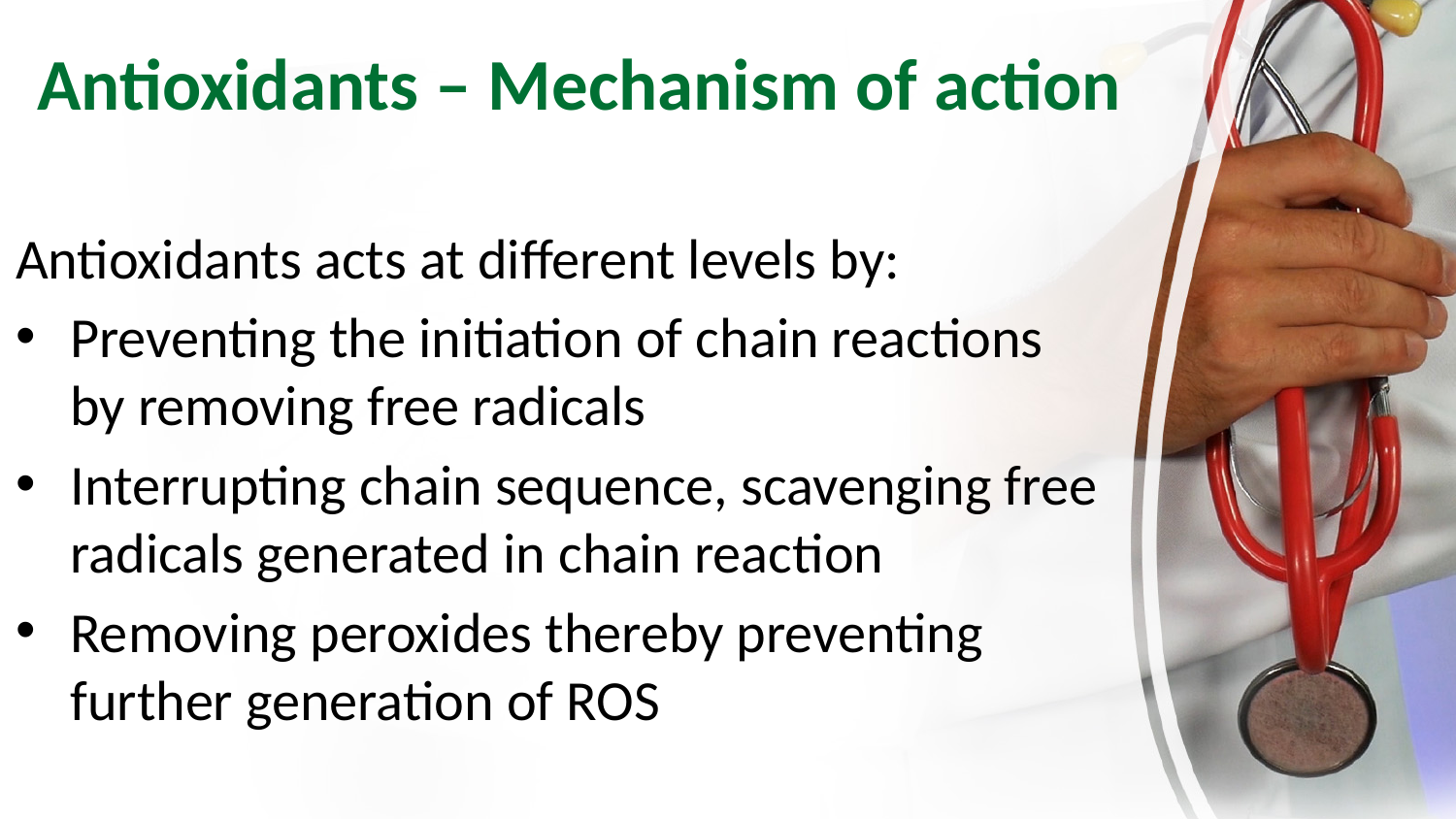

# Antioxidants – Mechanism of action
Antioxidants acts at different levels by:
Preventing the initiation of chain reactions by removing free radicals
Interrupting chain sequence, scavenging free radicals generated in chain reaction
Removing peroxides thereby preventing further generation of ROS